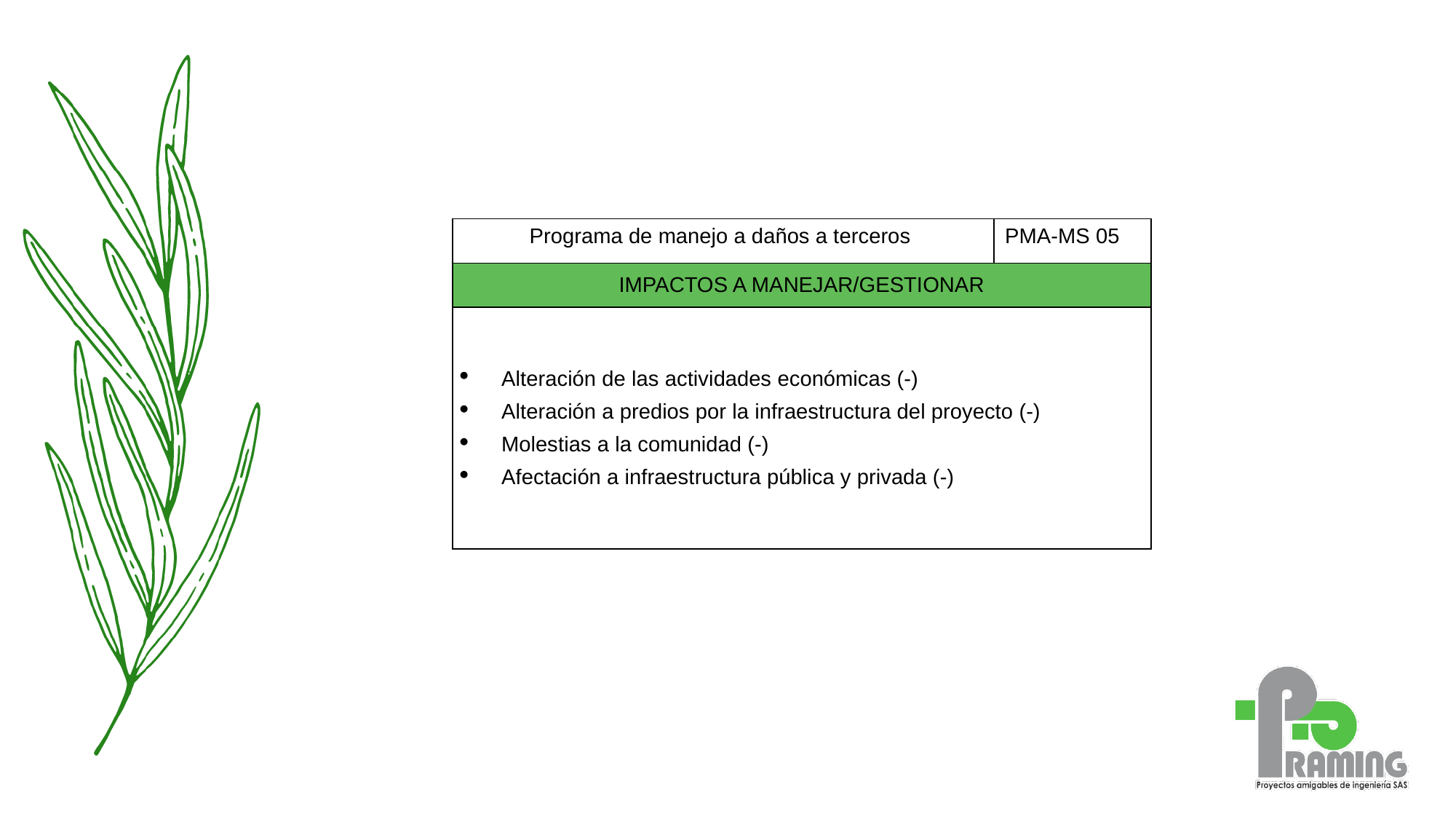

| Programa de manejo a daños a terceros | PMA-MS 05 |
| --- | --- |
| IMPACTOS A MANEJAR/GESTIONAR |
| --- |
| Alteración de las actividades económicas (-) Alteración a predios por la infraestructura del proyecto (-) Molestias a la comunidad (-) Afectación a infraestructura pública y privada (-) |